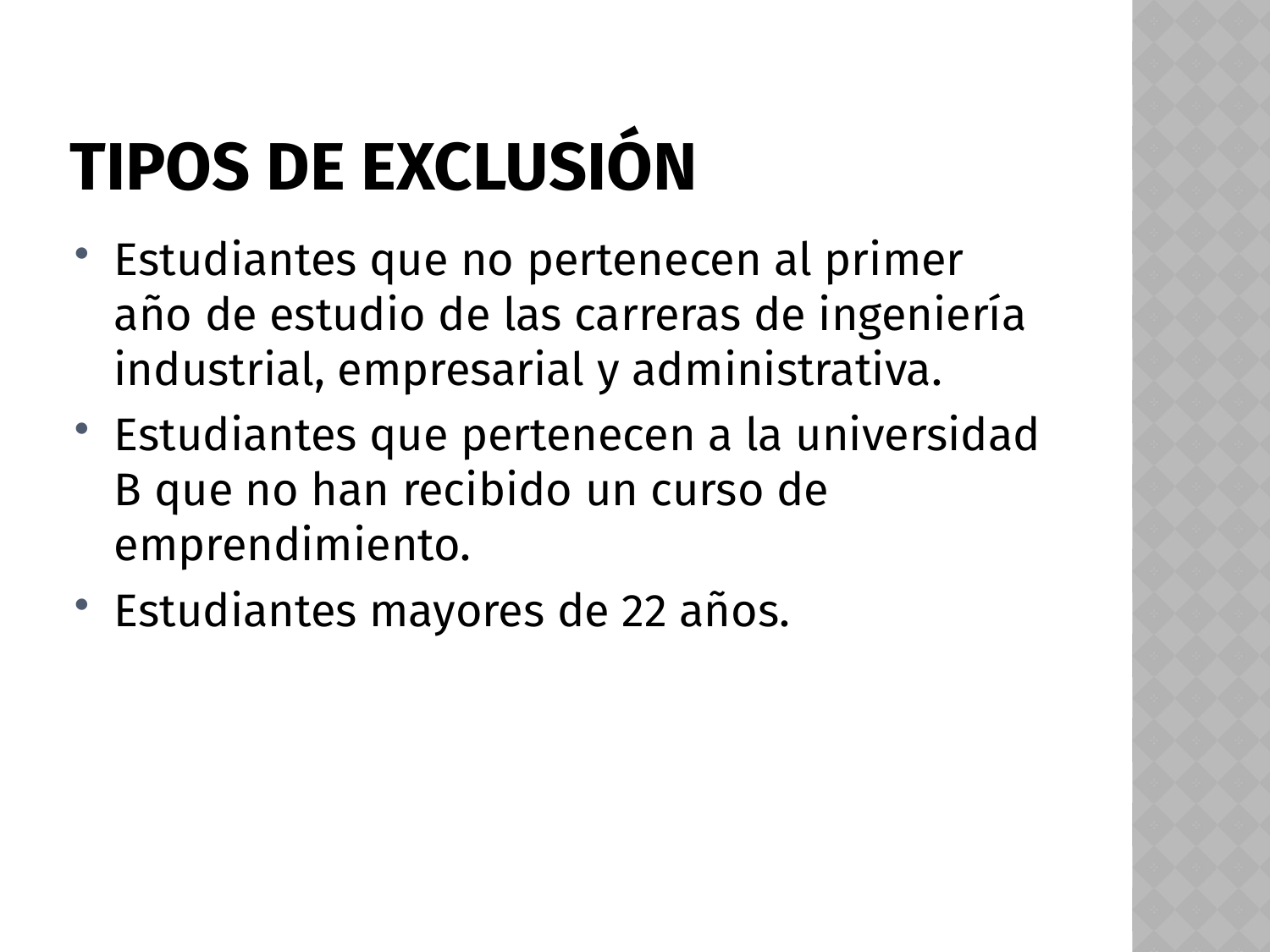

# Tipos de exclusión
Estudiantes que no pertenecen al primer año de estudio de las carreras de ingeniería industrial, empresarial y administrativa.
Estudiantes que pertenecen a la universidad B que no han recibido un curso de emprendimiento.
Estudiantes mayores de 22 años.